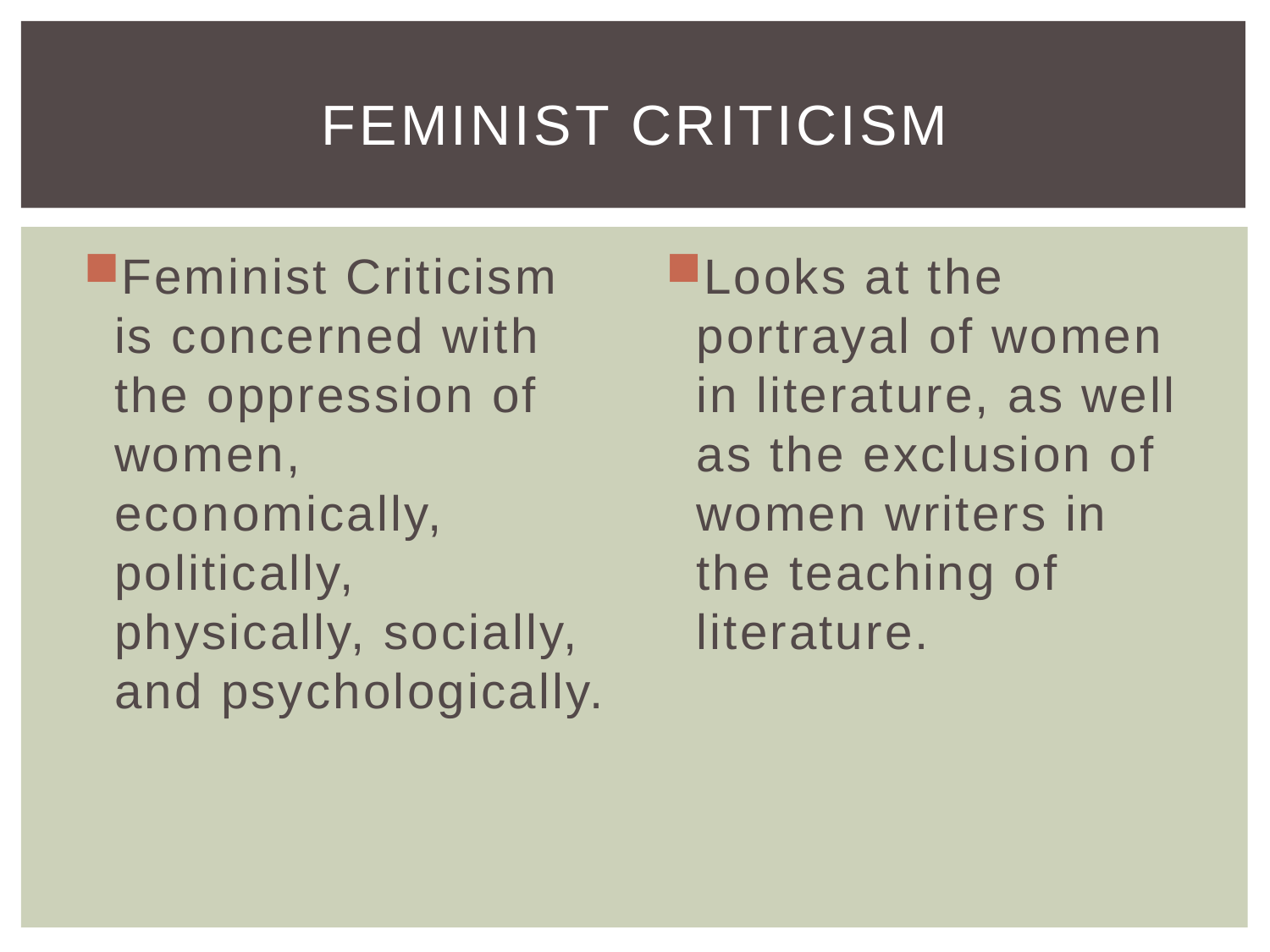

# Feminist Criticism
Feminist Criticism is concerned with the oppression of women, economically, politically, physically, socially, and psychologically.
Looks at the portrayal of women in literature, as well as the exclusion of women writers in the teaching of literature.